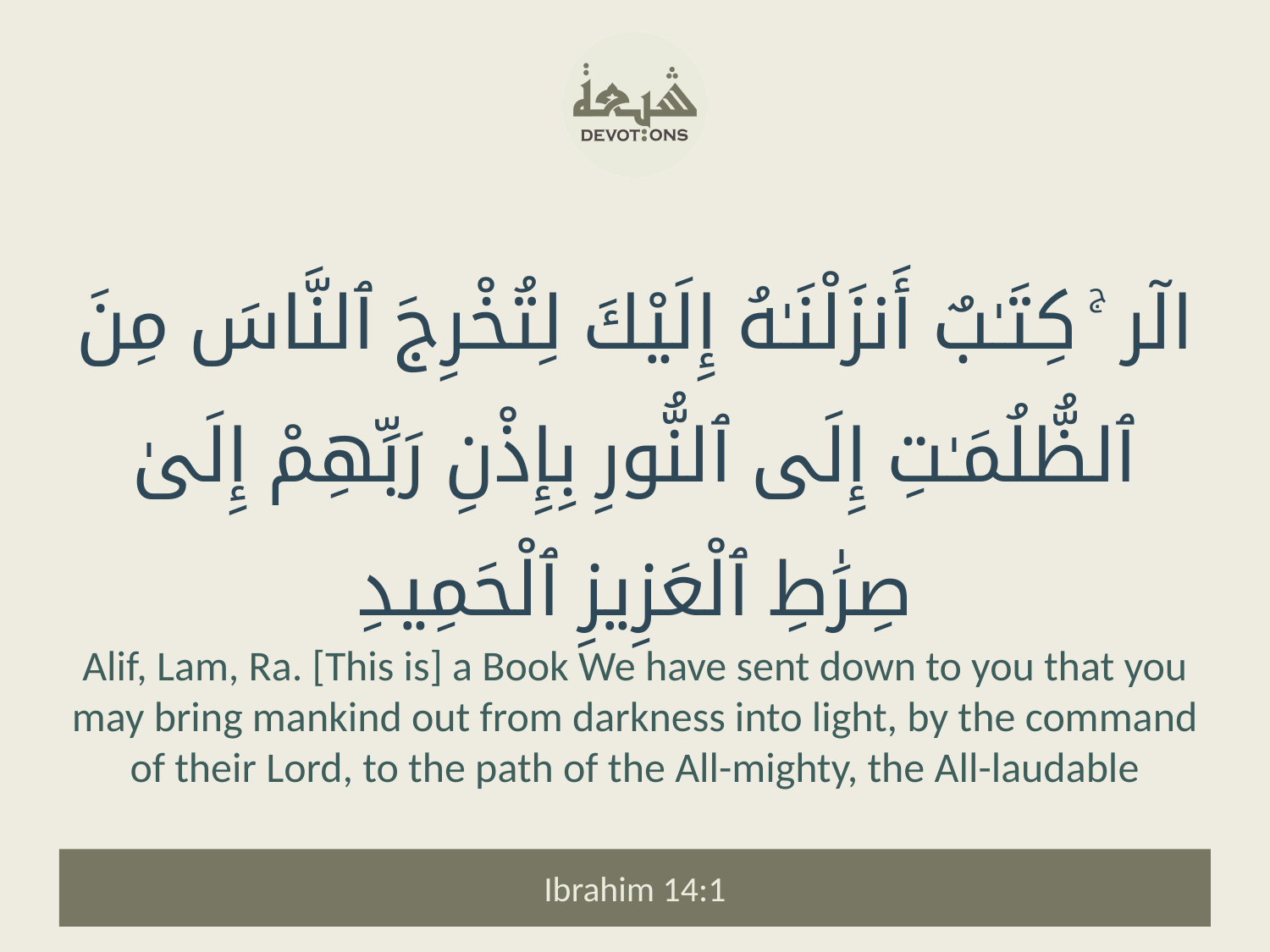

الٓر ۚ كِتَـٰبٌ أَنزَلْنَـٰهُ إِلَيْكَ لِتُخْرِجَ ٱلنَّاسَ مِنَ ٱلظُّلُمَـٰتِ إِلَى ٱلنُّورِ بِإِذْنِ رَبِّهِمْ إِلَىٰ صِرَٰطِ ٱلْعَزِيزِ ٱلْحَمِيدِ
Alif, Lam, Ra. [This is] a Book We have sent down to you that you may bring mankind out from darkness into light, by the command of their Lord, to the path of the All-mighty, the All-laudable
Ibrahim 14:1